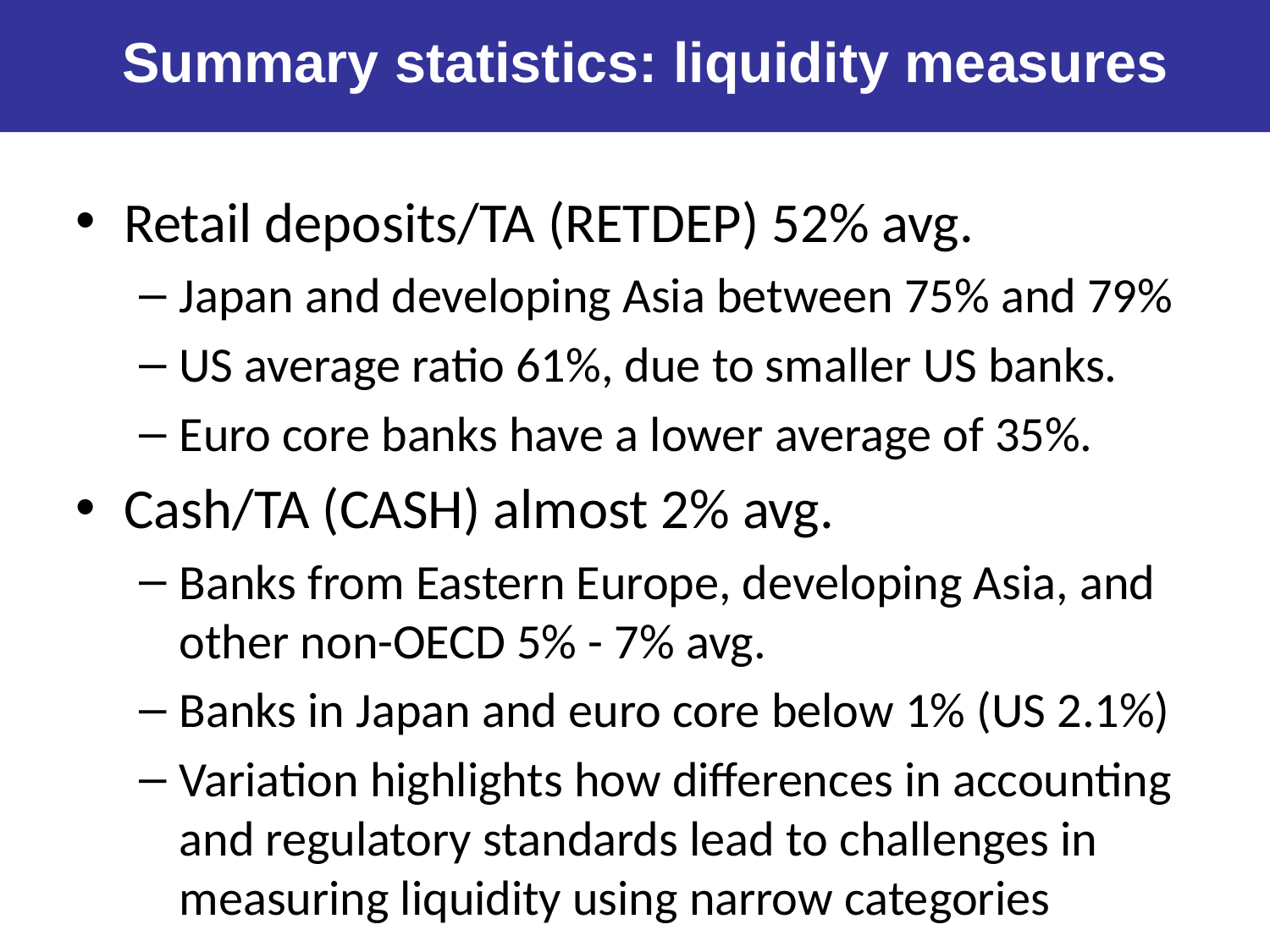

Summary statistics: liquidity measures
Retail deposits/TA (RETDEP) 52% avg.
Japan and developing Asia between 75% and 79%
US average ratio 61%, due to smaller US banks.
Euro core banks have a lower average of 35%.
Cash/TA (CASH) almost 2% avg.
Banks from Eastern Europe, developing Asia, and other non-OECD 5% - 7% avg.
Banks in Japan and euro core below 1% (US 2.1%)
Variation highlights how differences in accounting and regulatory standards lead to challenges in measuring liquidity using narrow categories